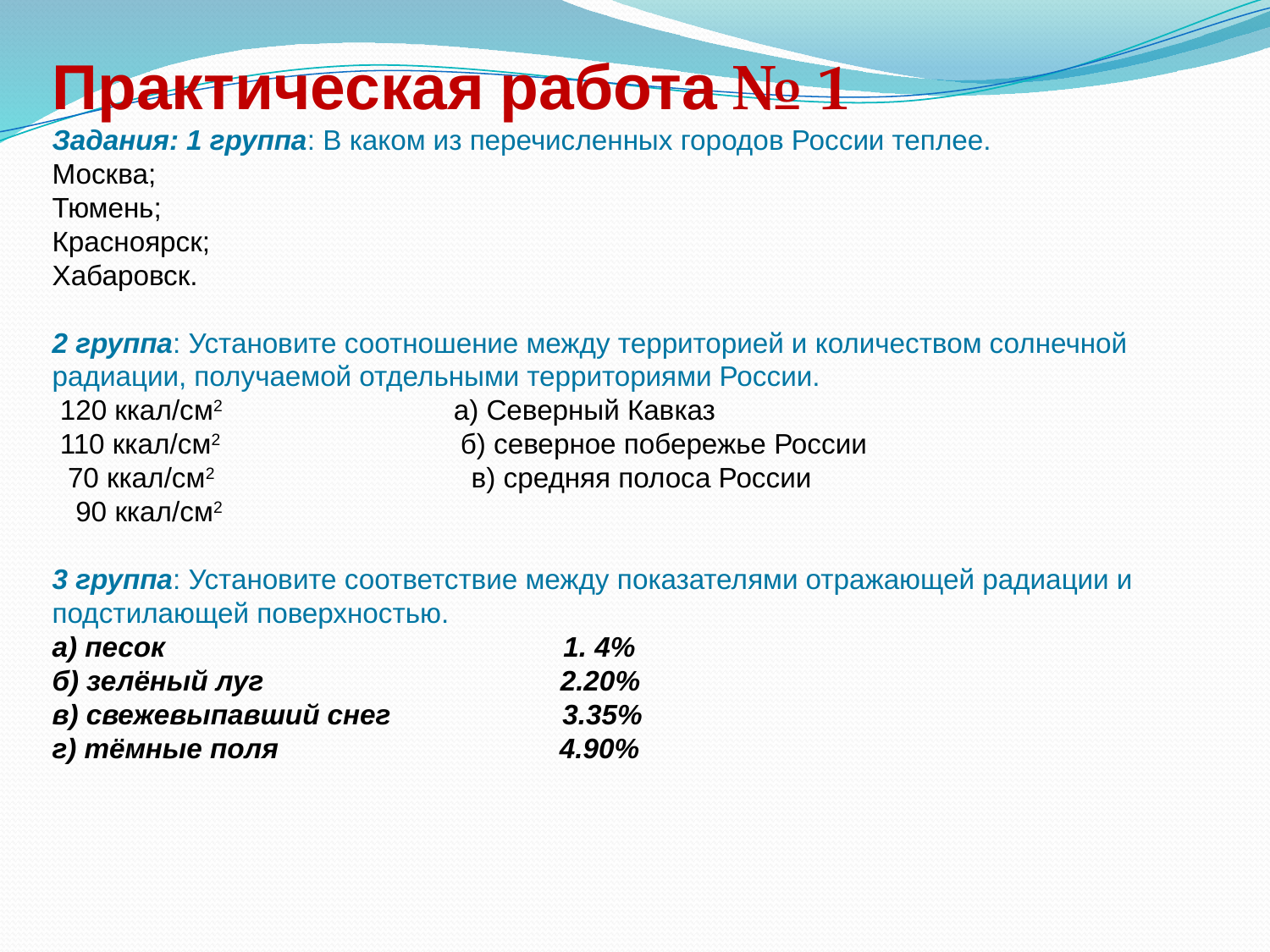

Практическая работа № 1
Задания: 1 группа: В каком из перечисленных городов России теплее.
Москва;
Тюмень;
Красноярск;
Хабаровск.

2 группа: Установите соотношение между территорией и количеством солнечной радиации, получаемой отдельными территориями России.
 120 ккал/см2                                                    а) Северный Кавказ
 110 ккал/см2                                                      б) северное побережье России
  70 ккал/см2                                                         в) средняя полоса России
   90 ккал/см2

3 группа: Установите соответствие между показателями отражающей радиации и подстилающей поверхностью.
а) песок                                                   1. 4%
б) зелёный луг                                      2.20%
в) свежевыпавший снег                      3.35%
г) тёмные поля                                    4.90%